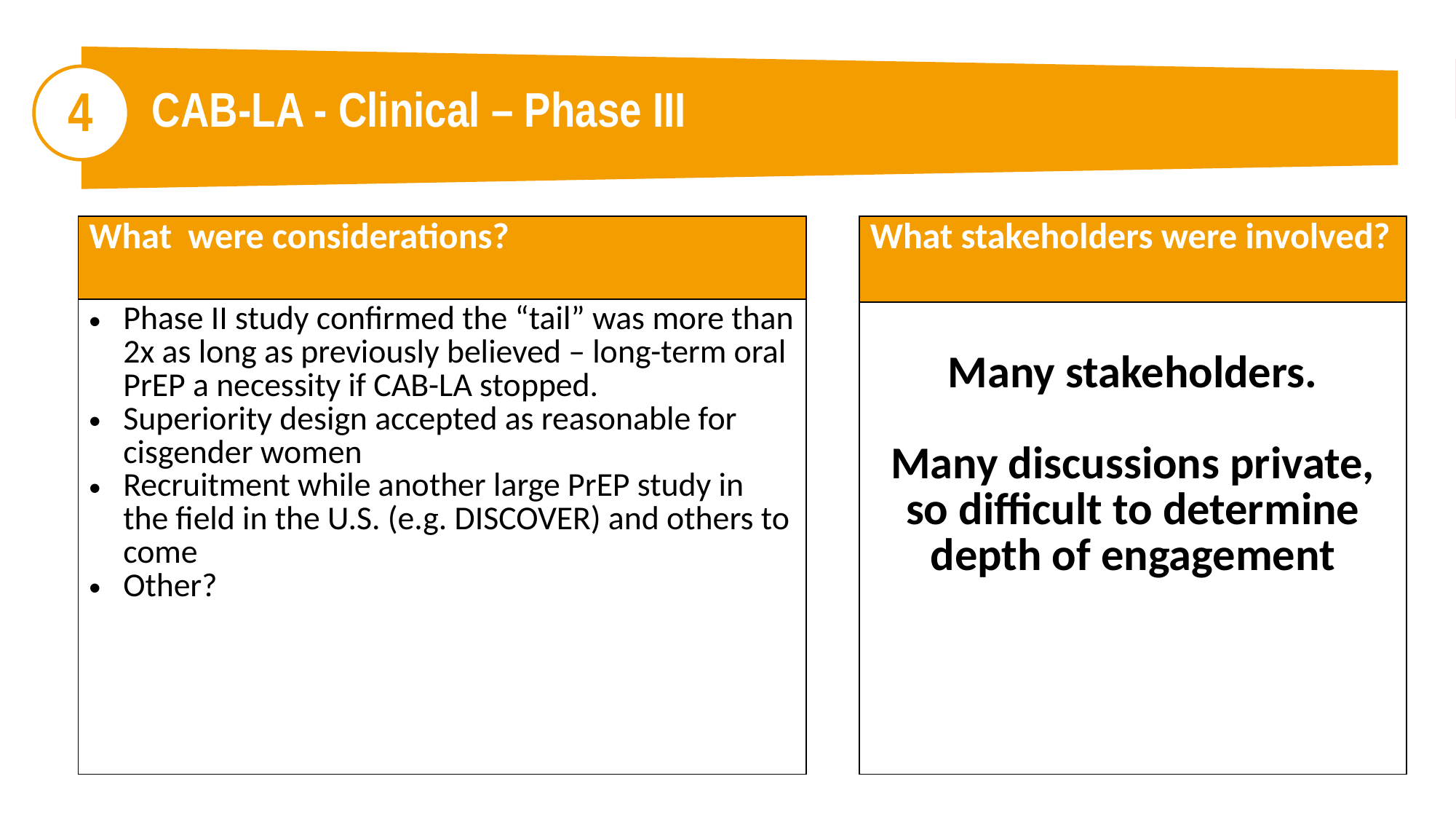

4
CAB-LA - Clinical – Phase III
| What were considerations? |
| --- |
| Phase II study confirmed the “tail” was more than 2x as long as previously believed – long-term oral PrEP a necessity if CAB-LA stopped. Superiority design accepted as reasonable for cisgender women Recruitment while another large PrEP study in the field in the U.S. (e.g. DISCOVER) and others to come Other? |
| What stakeholders were involved? |
| --- |
| Many stakeholders. Many discussions private, so difficult to determine depth of engagement |